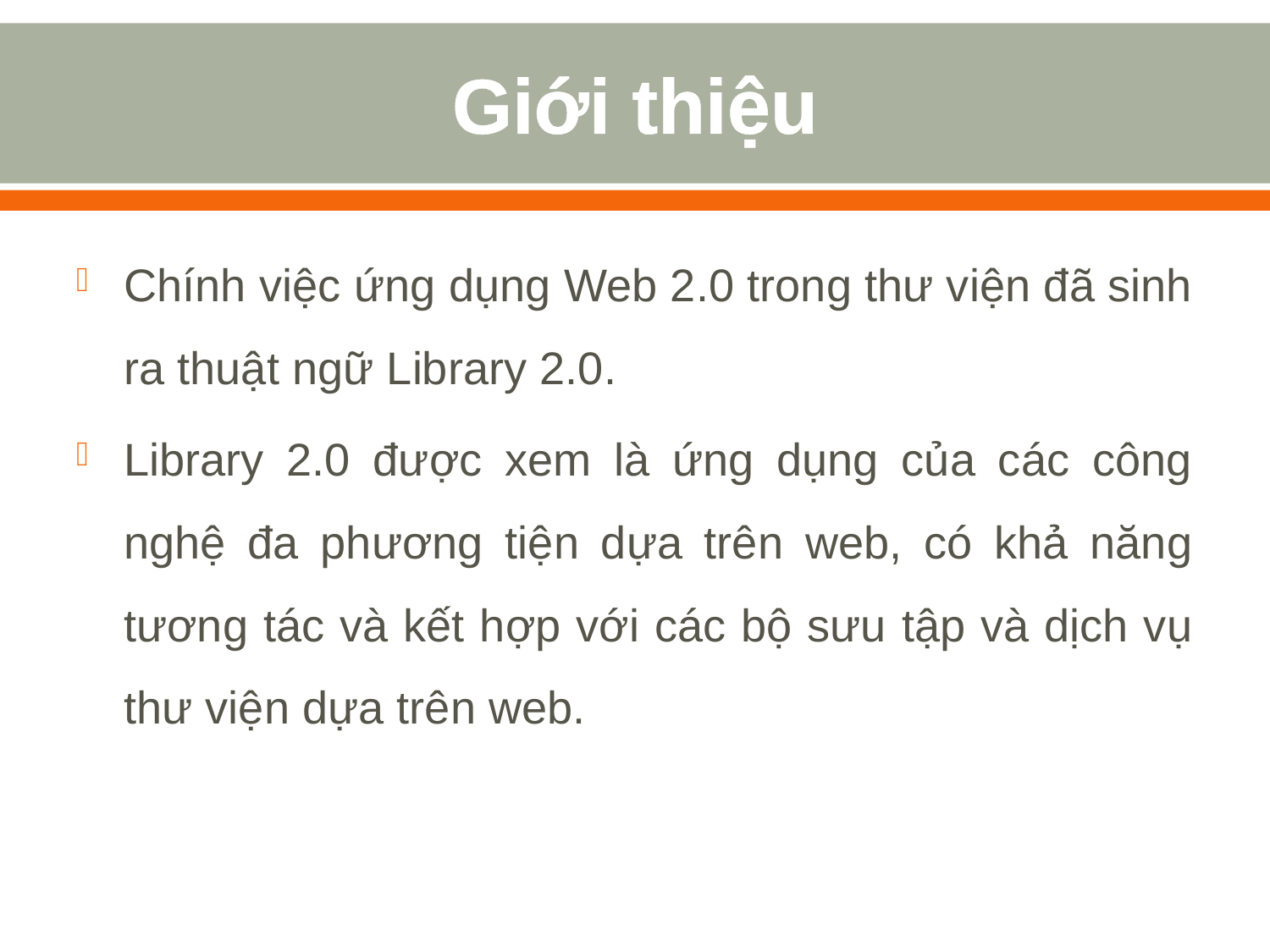

# Giới thiệu
Chính việc ứng dụng Web 2.0 trong thư viện đã sinh ra thuật ngữ Library 2.0.
Library 2.0 được xem là ứng dụng của các công nghệ đa phương tiện dựa trên web, có khả năng tương tác và kết hợp với các bộ sưu tập và dịch vụ thư viện dựa trên web.